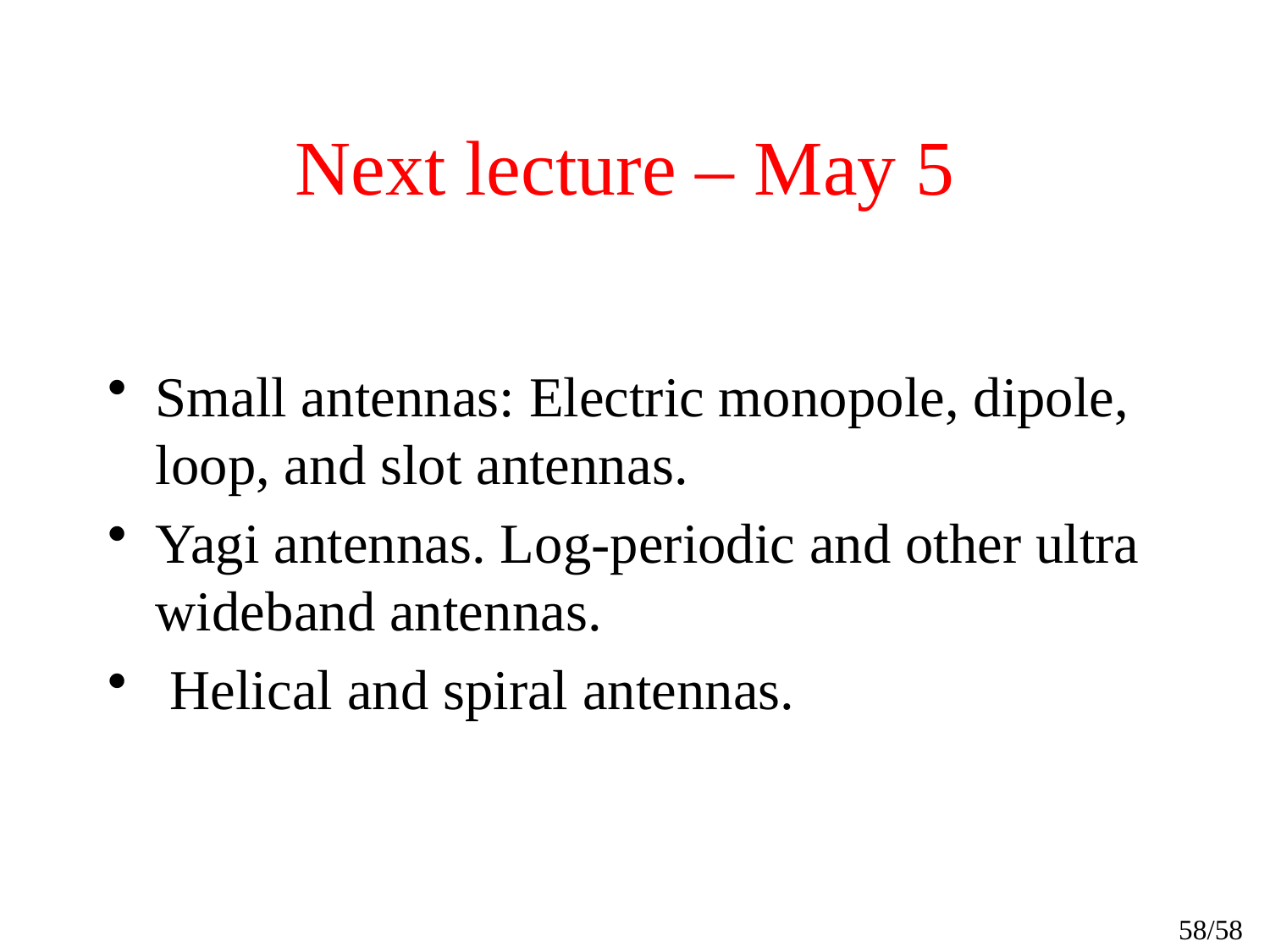

# Next lecture – May 5

Small antennas: Electric monopole, dipole, loop, and slot antennas.
Yagi antennas. Log-periodic and other ultra wideband antennas.
 Helical and spiral antennas.